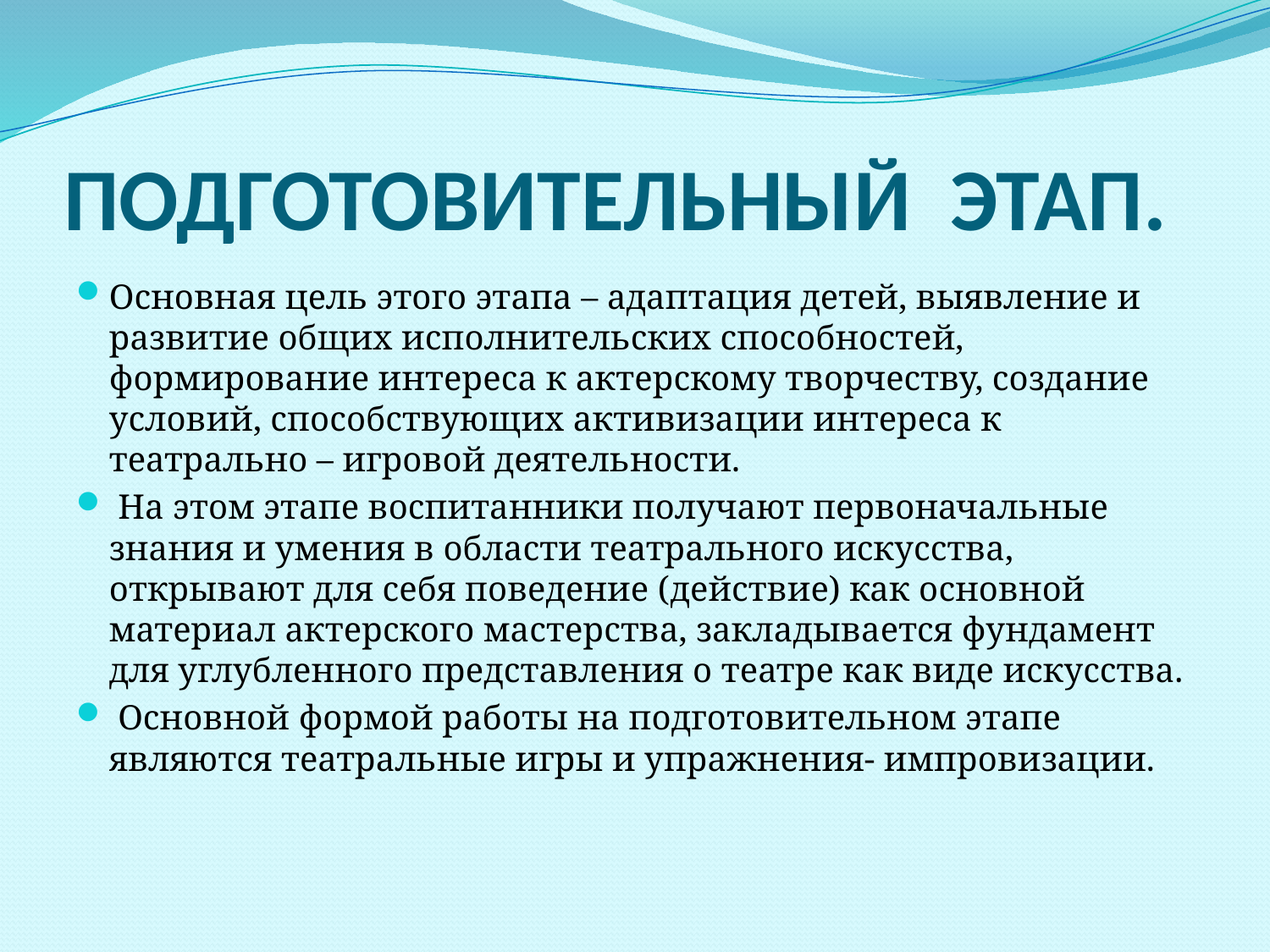

# ПОДГОТОВИТЕЛЬНЫЙ  ЭТАП.
Основная цель этого этапа – адаптация детей, выявление и развитие общих исполнительских способностей, формирование интереса к актерскому творчеству, создание условий, способствующих активизации интереса к театрально – игровой деятельности.
 На этом этапе воспитанники получают первоначальные знания и умения в области театрального искусства, открывают для себя поведение (действие) как основной материал актерского мастерства, закладывается фундамент для углубленного представления о театре как виде искусства.
 Основной формой работы на подготовительном этапе  являются театральные игры и упражнения- импровизации.